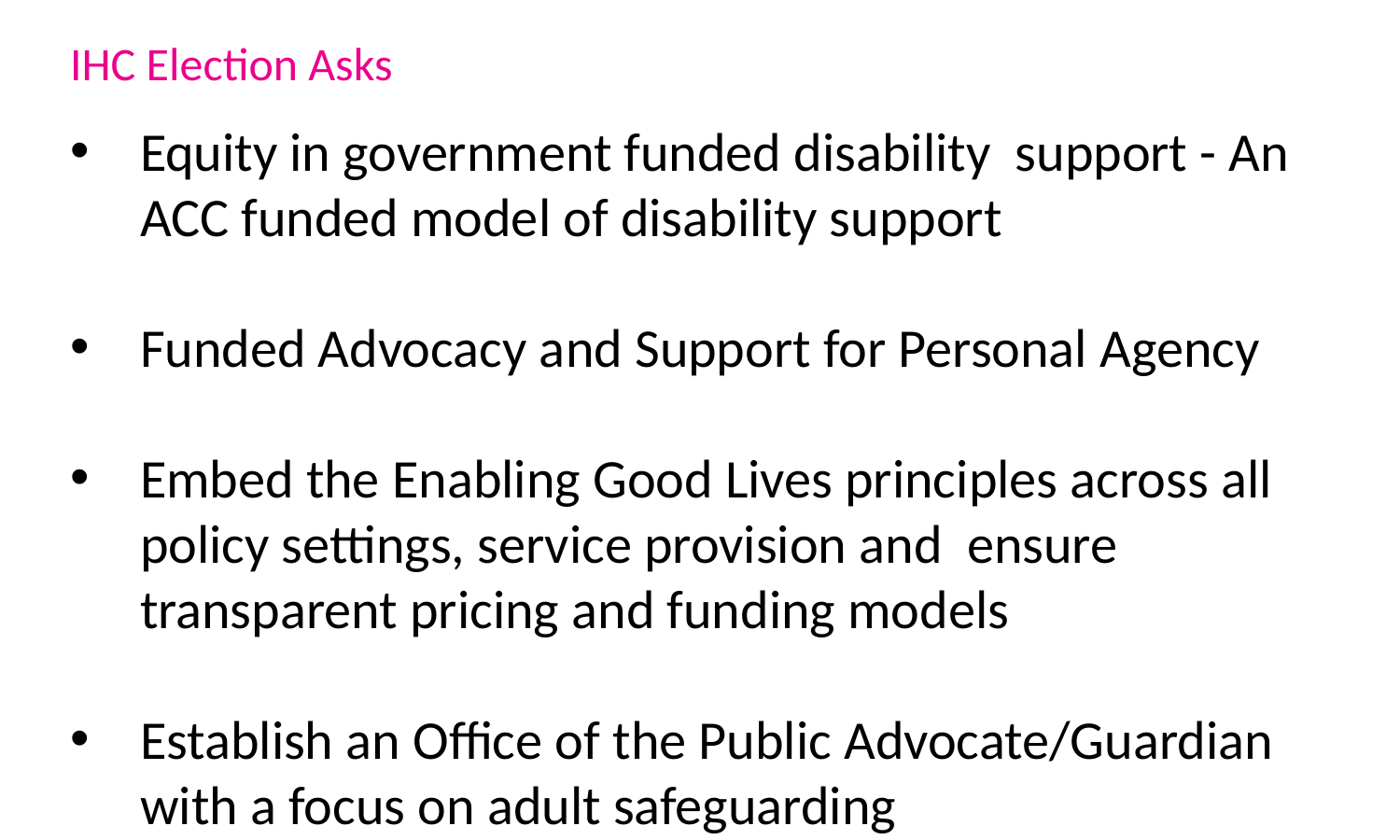

# IHC Election Asks
Equity in government funded disability  support - An ACC funded model of disability support

Funded Advocacy and Support for Personal Agency

Embed the Enabling Good Lives principles across all policy settings, service provision and  ensure transparent pricing and funding models

Establish an Office of the Public Advocate/Guardian with a focus on adult safeguarding